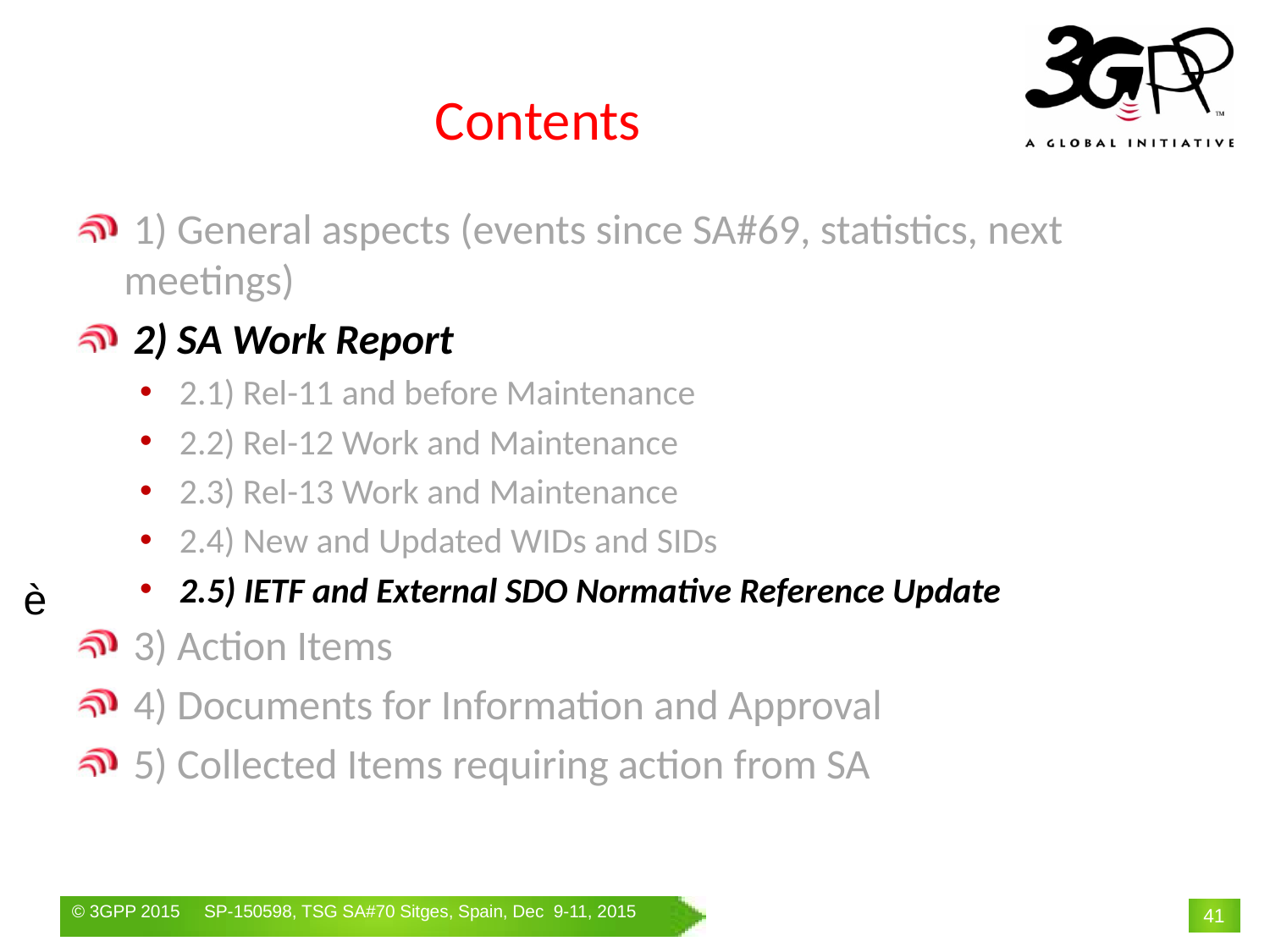

# Contents
 1) General aspects (events since SA#69, statistics, next meetings)
 2) SA Work Report
2.1) Rel-11 and before Maintenance
2.2) Rel-12 Work and Maintenance
2.3) Rel-13 Work and Maintenance
2.4) New and Updated WIDs and SIDs
2.5) IETF and External SDO Normative Reference Update
 3) Action Items
 4) Documents for Information and Approval
 5) Collected Items requiring action from SA
è